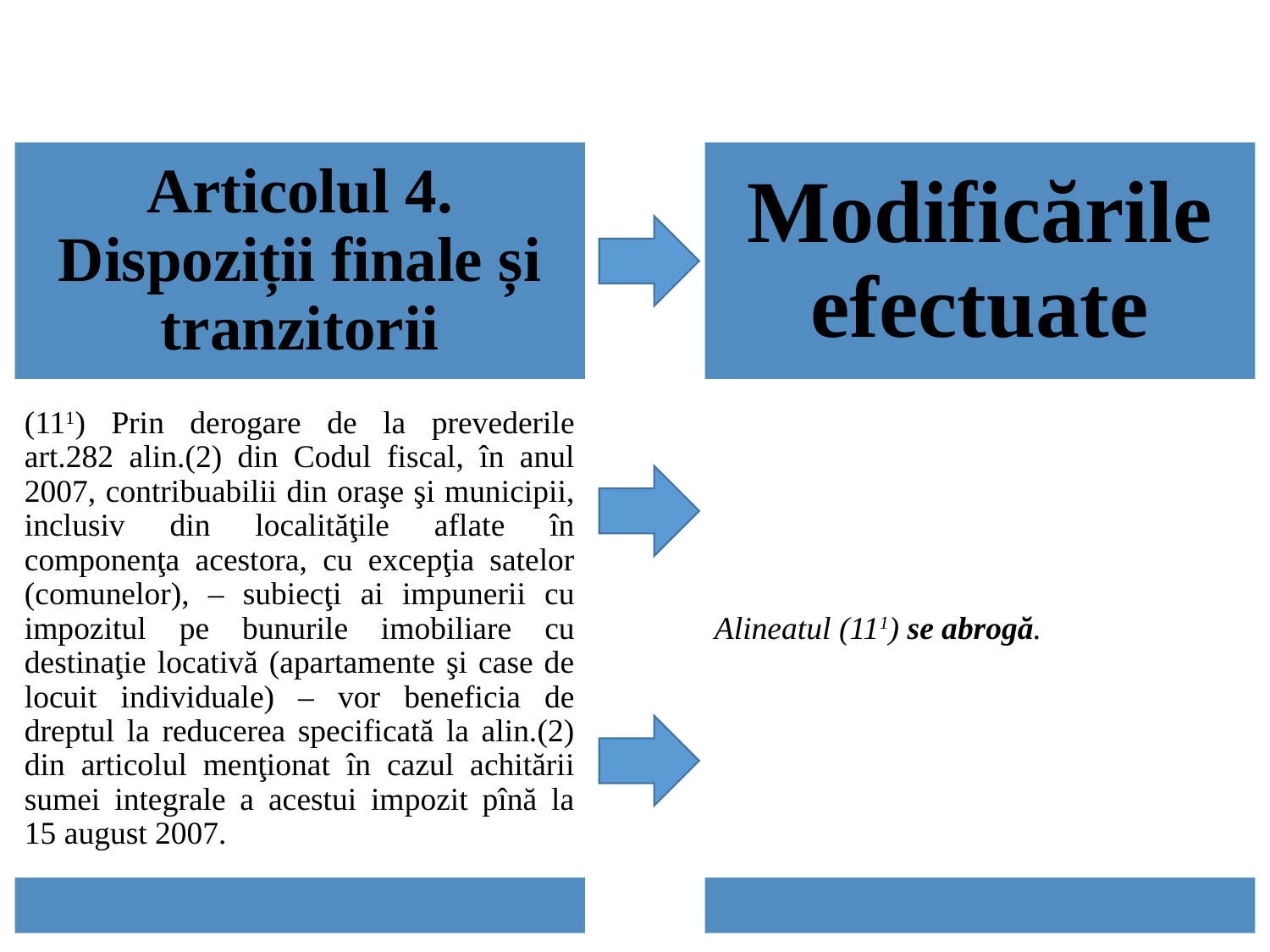

Articolul 4. Dispoziții finale și tranzitorii
(111) Prin derogare de la prevederile art.282 alin.(2) din Codul fiscal, în anul 2007, contribuabilii din oraşe şi municipii, inclusiv din localităţile aflate în componenţa acestora, cu excepţia satelor (comunelor), – subiecţi ai impunerii cu impozitul pe bunurile imobiliare cu destinaţie locativă (apartamente şi case de locuit individuale) – vor beneficia de dreptul la reducerea specificată la alin.(2) din articolul menţionat în cazul achitării sumei integrale a acestui impozit pînă la 15 august 2007.
Modificările efectuate
Alineatul (111) se abrogă.

50